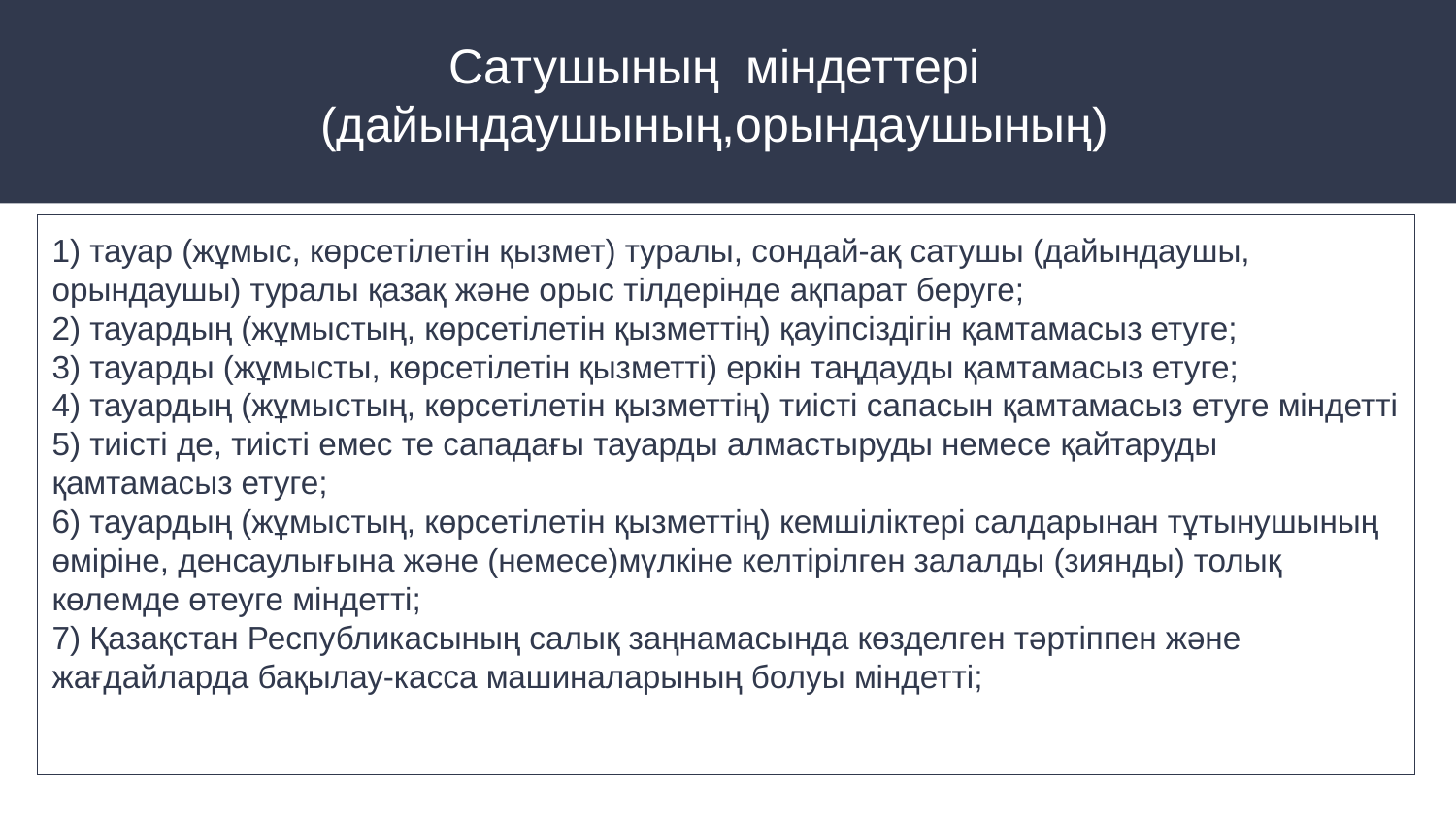

Сатушының  міндеттері
(дайындаушының,орындаушының)
# 1) тауар (жұмыс, көрсетілетін қызмет) туралы, сондай-ақ сатушы (дайындаушы, орындаушы) туралы қазақ және орыс тілдерінде ақпарат беруге; 2) тауардың (жұмыстың, көрсетілетін қызметтің) қауіпсіздігін қамтамасыз етуге; 3) тауарды (жұмысты, көрсетілетін қызметті) еркін таңдауды қамтамасыз етуге; 4) тауардың (жұмыстың, көрсетілетін қызметтің) тиісті сапасын қамтамасыз етуге міндетті 5) тиісті де, тиісті емес те сападағы тауарды алмастыруды немесе қайтаруды қамтамасыз етуге; 6) тауардың (жұмыстың, көрсетілетін қызметтің) кемшіліктері салдарынан тұтынушының өміріне, денсаулығына және (немесе)мүлкіне келтірілген залалды (зиянды) толық көлемде өтеуге міндетті; 7) Қазақстан Республикасының салық заңнамасында көзделген тәртіппен және жағдайларда бақылау-касса машиналарының болуы міндетті;